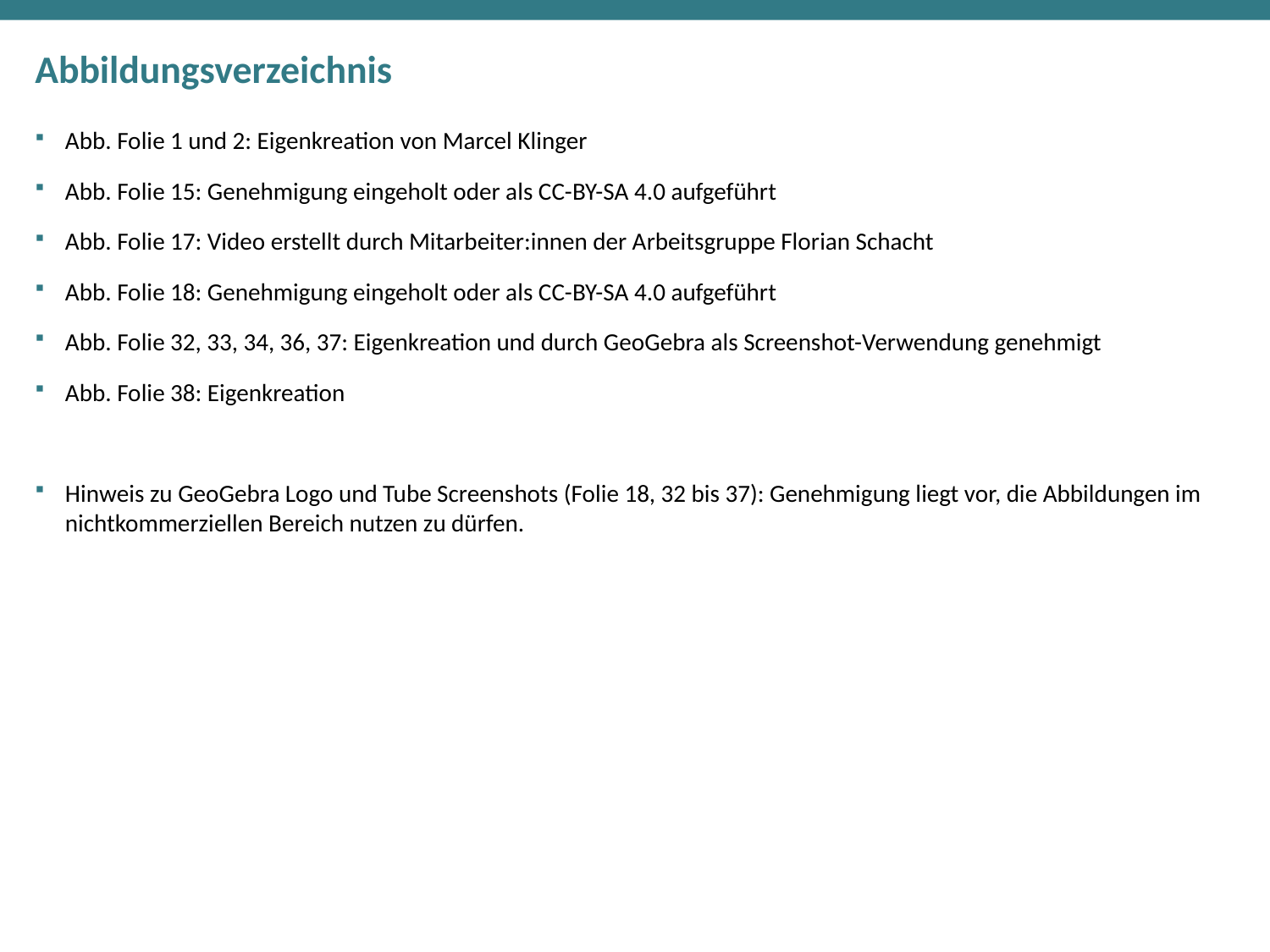

# Abbildungsverzeichnis
Abb. Folie 1 und 2: Eigenkreation von Marcel Klinger
Abb. Folie 15: Genehmigung eingeholt oder als CC-BY-SA 4.0 aufgeführt
Abb. Folie 17: Video erstellt durch Mitarbeiter:innen der Arbeitsgruppe Florian Schacht
Abb. Folie 18: Genehmigung eingeholt oder als CC-BY-SA 4.0 aufgeführt
Abb. Folie 32, 33, 34, 36, 37: Eigenkreation und durch GeoGebra als Screenshot-Verwendung genehmigt
Abb. Folie 38: Eigenkreation

Hinweis zu GeoGebra Logo und Tube Screenshots (Folie 18, 32 bis 37): Genehmigung liegt vor, die Abbildungen im nichtkommerziellen Bereich nutzen zu dürfen.